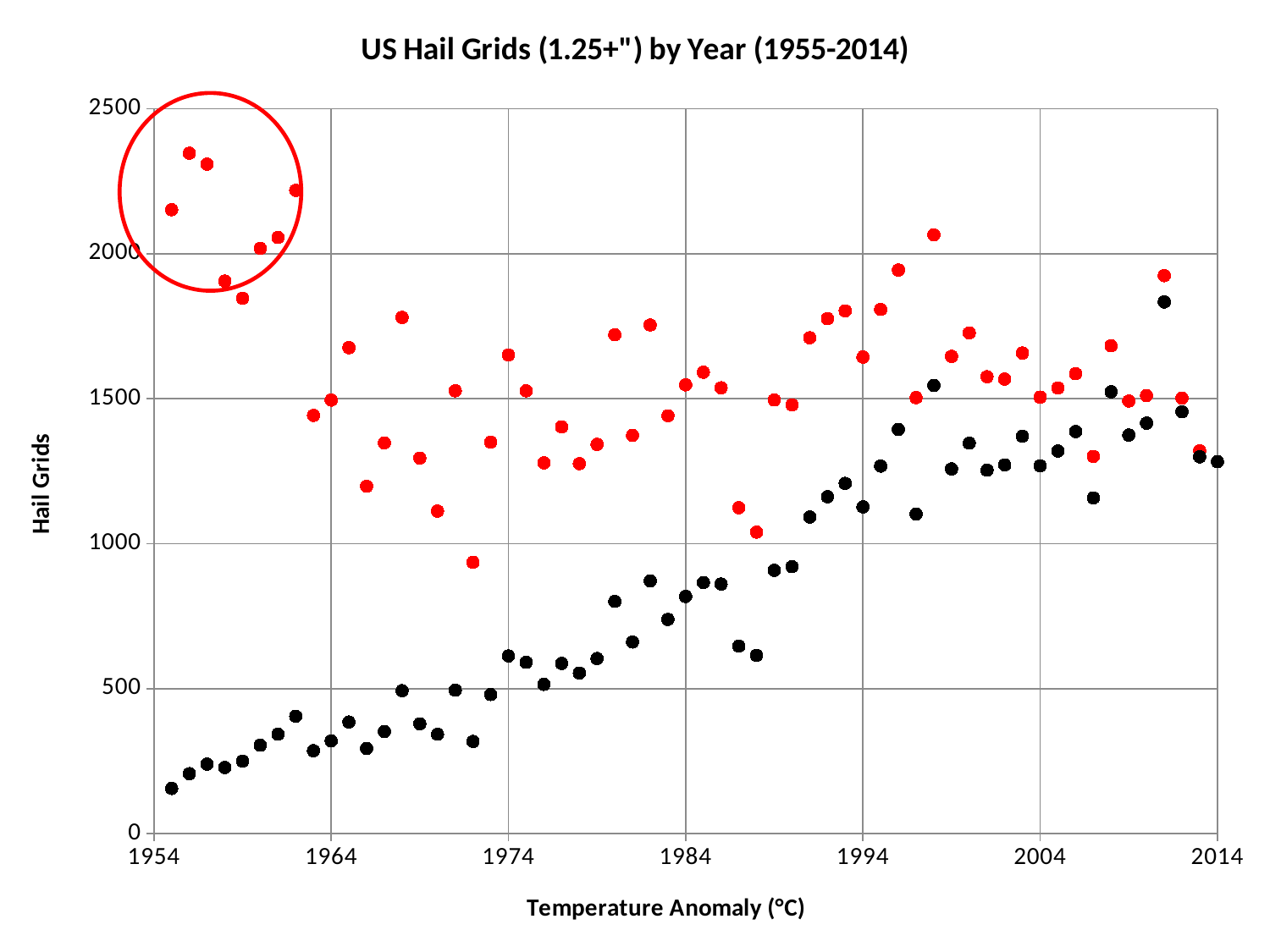

### Chart: US Hail Grids (1.25+") by Year (1955-2014)

| Category |  |  |
|---|---|---|